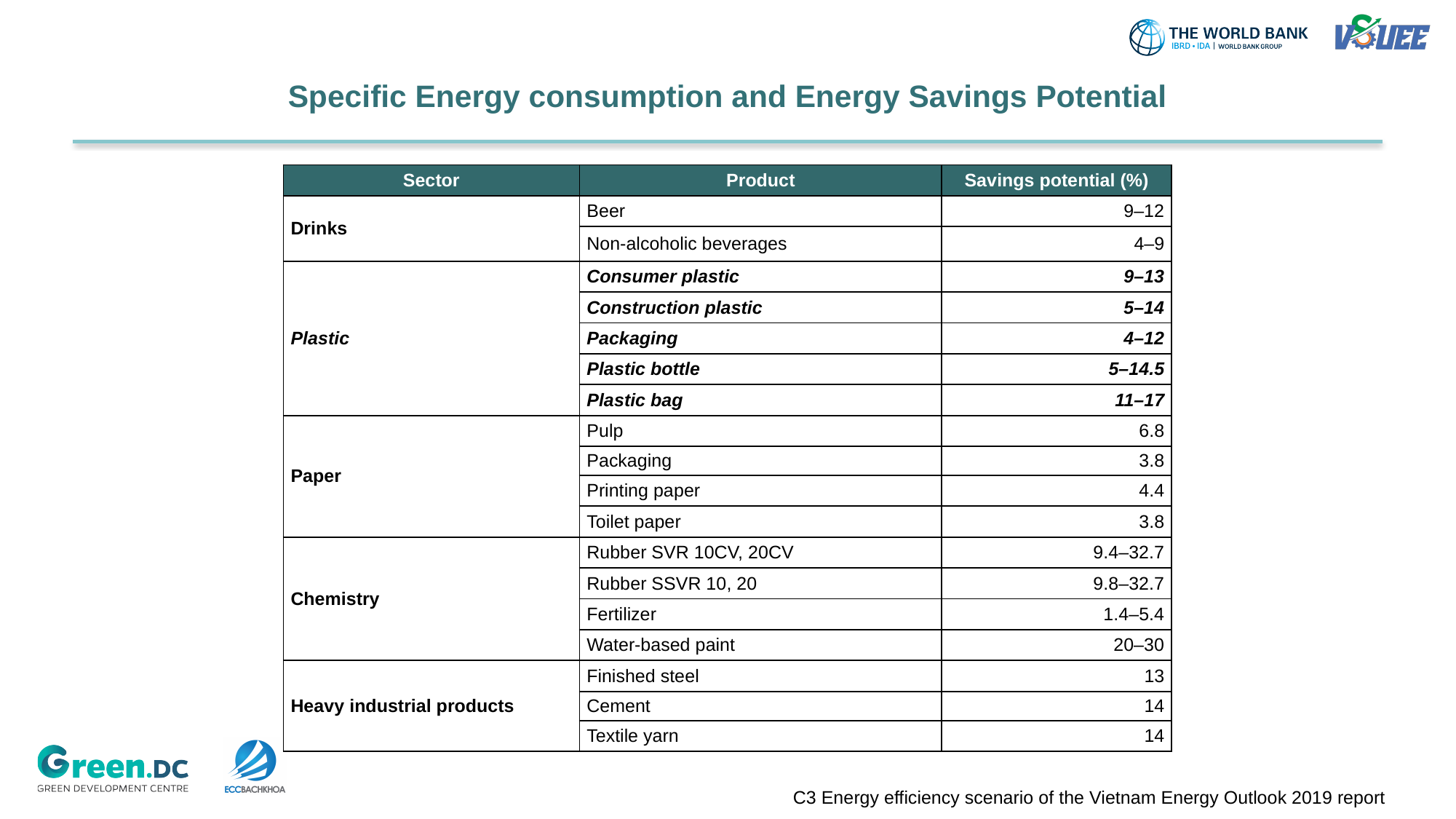

# Specific Energy consumption and Energy Savings Potential
| Sector | Product | Savings potential (%) |
| --- | --- | --- |
| Drinks | Beer | 9–12 |
|  | Non-alcoholic beverages | 4–9 |
| Plastic | Consumer plastic | 9–13 |
|  | Construction plastic | 5–14 |
|  | Packaging | 4–12 |
|  | Plastic bottle | 5–14.5 |
|  | Plastic bag | 11–17 |
| Paper | Pulp | 6.8 |
|  | Packaging | 3.8 |
|  | Printing paper | 4.4 |
|  | Toilet paper | 3.8 |
| Chemistry | Rubber SVR 10CV, 20CV | 9.4–32.7 |
|  | Rubber SSVR 10, 20 | 9.8–32.7 |
|  | Fertilizer | 1.4–5.4 |
|  | Water-based paint | 20–30 |
| Heavy industrial products | Finished steel | 13 |
|  | Cement | 14 |
|  | Textile yarn | 14 |
C3 Energy efficiency scenario of the Vietnam Energy Outlook 2019 report